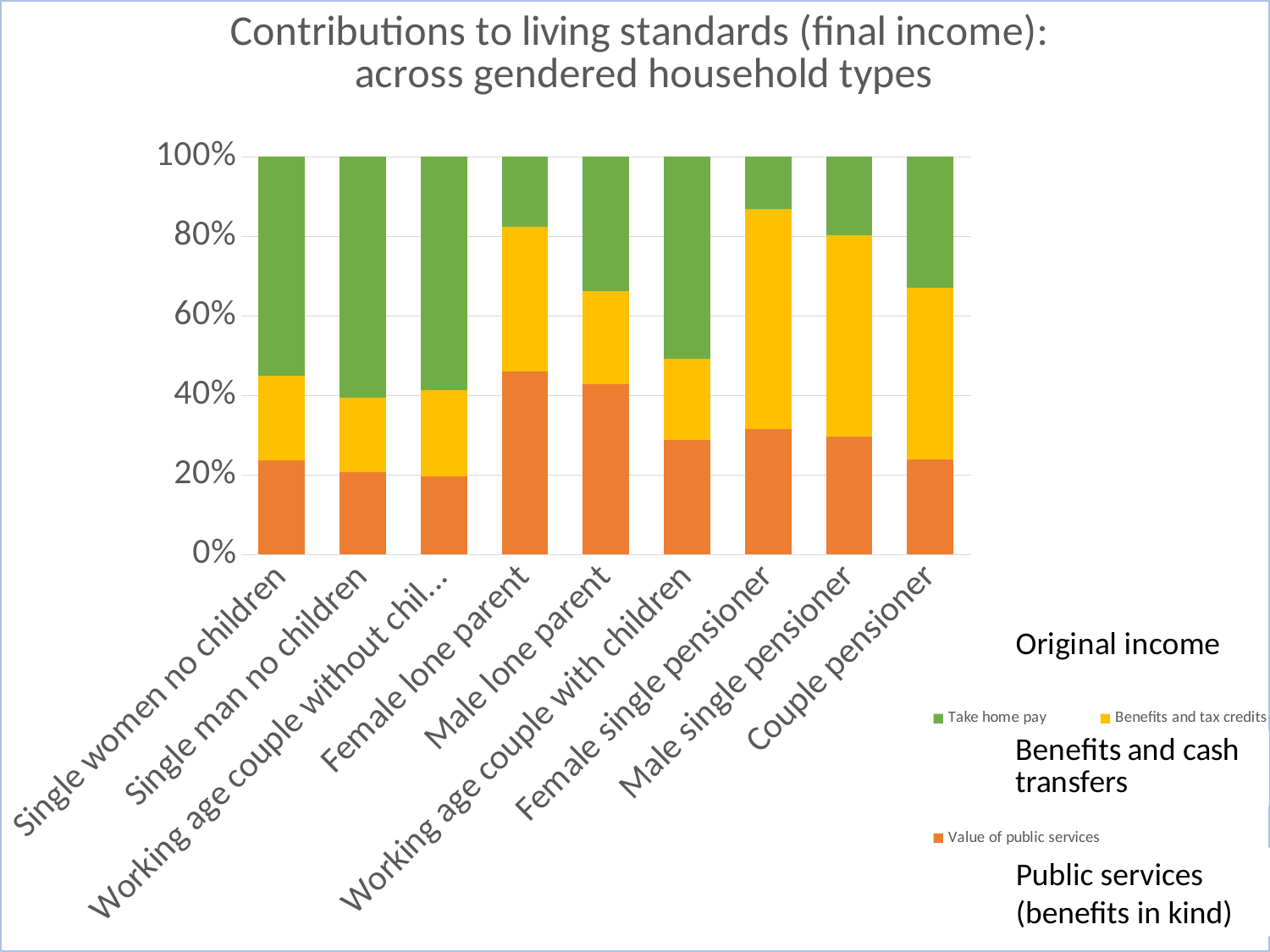

### Chart: Contributions to living standards (final income):
across gendered household types

| Category | Value of public services | Benefits and tax credits | Take home pay |
|---|---|---|---|
| Single women no children | 6542.616766855033 | 5913.6692829745025 | 15280.19106043802 |
| Single man no children | 5785.896375922158 | 5273.309309665962 | 17006.401928163352 |
| Working age couple without children | 11270.342967567185 | 12466.691777810564 | 33523.069202453735 |
| Female lone parent | 22052.690286373756 | 17475.50728207513 | 8462.797433801255 |
| Male lone parent | 22502.145954783733 | 12293.515449280221 | 17722.06059801305 |
| Working age couple with children | 22913.78264530401 | 16155.541965427961 | 40327.17147382892 |
| Female single pensioner | 8307.632817777048 | 14548.862709493656 | 3457.54819598271 |
| Male single pensioner | 8593.549764388108 | 14678.496112967734 | 5687.989266757211 |
| Couple pensioner | 13854.439159800742 | 24886.97766291768 | 19004.574901105298 |
Public services (benefits in kind)